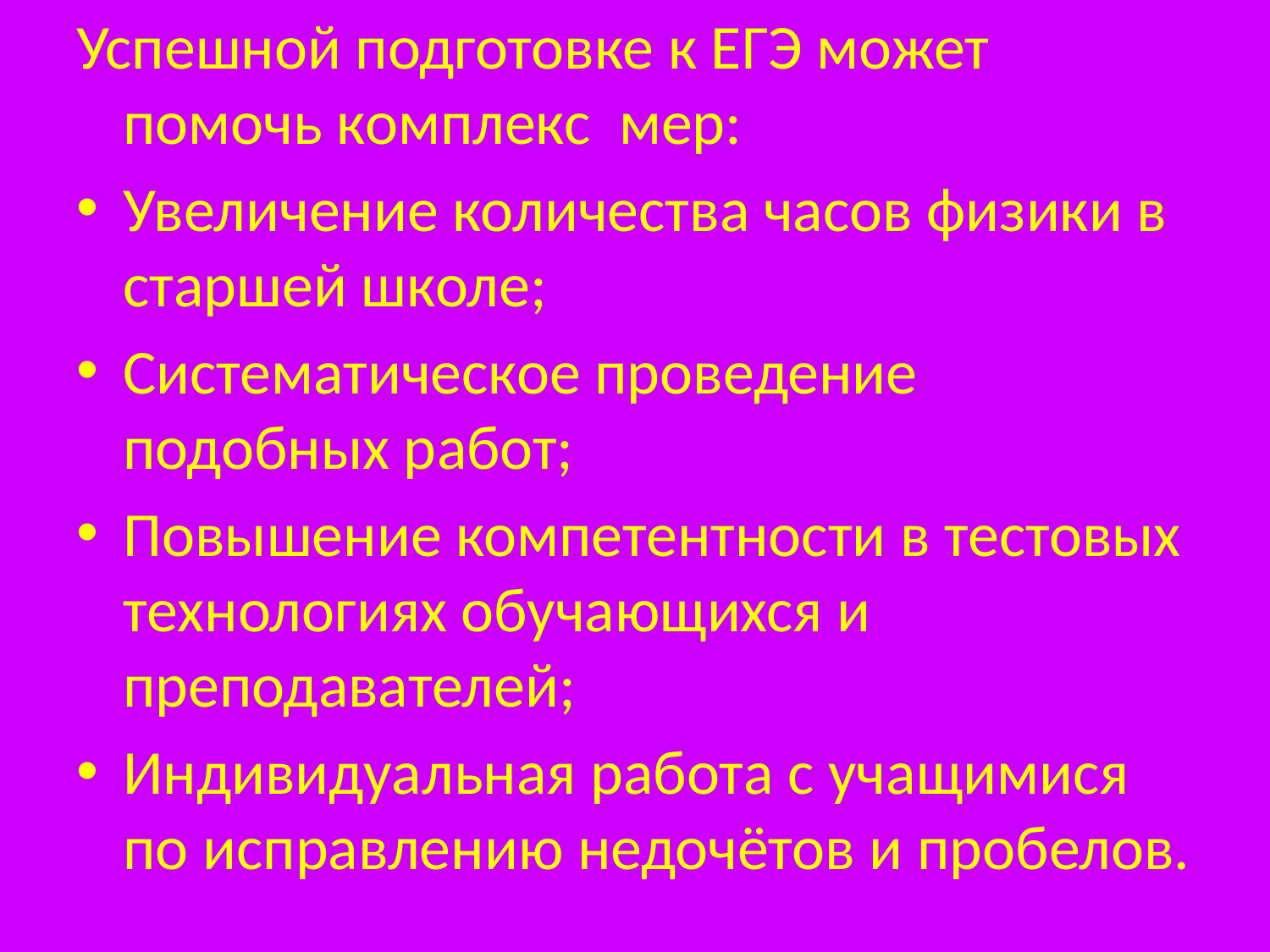

Успешной подготовке к ЕГЭ может помочь комплекс  мер:
Увеличение количества часов физики в старшей школе;
Систематическое проведение  подобных работ;
Повышение компетентности в тестовых технологиях обучающихся и преподавателей;
Индивидуальная работа с учащимися по исправлению недочётов и пробелов.

#